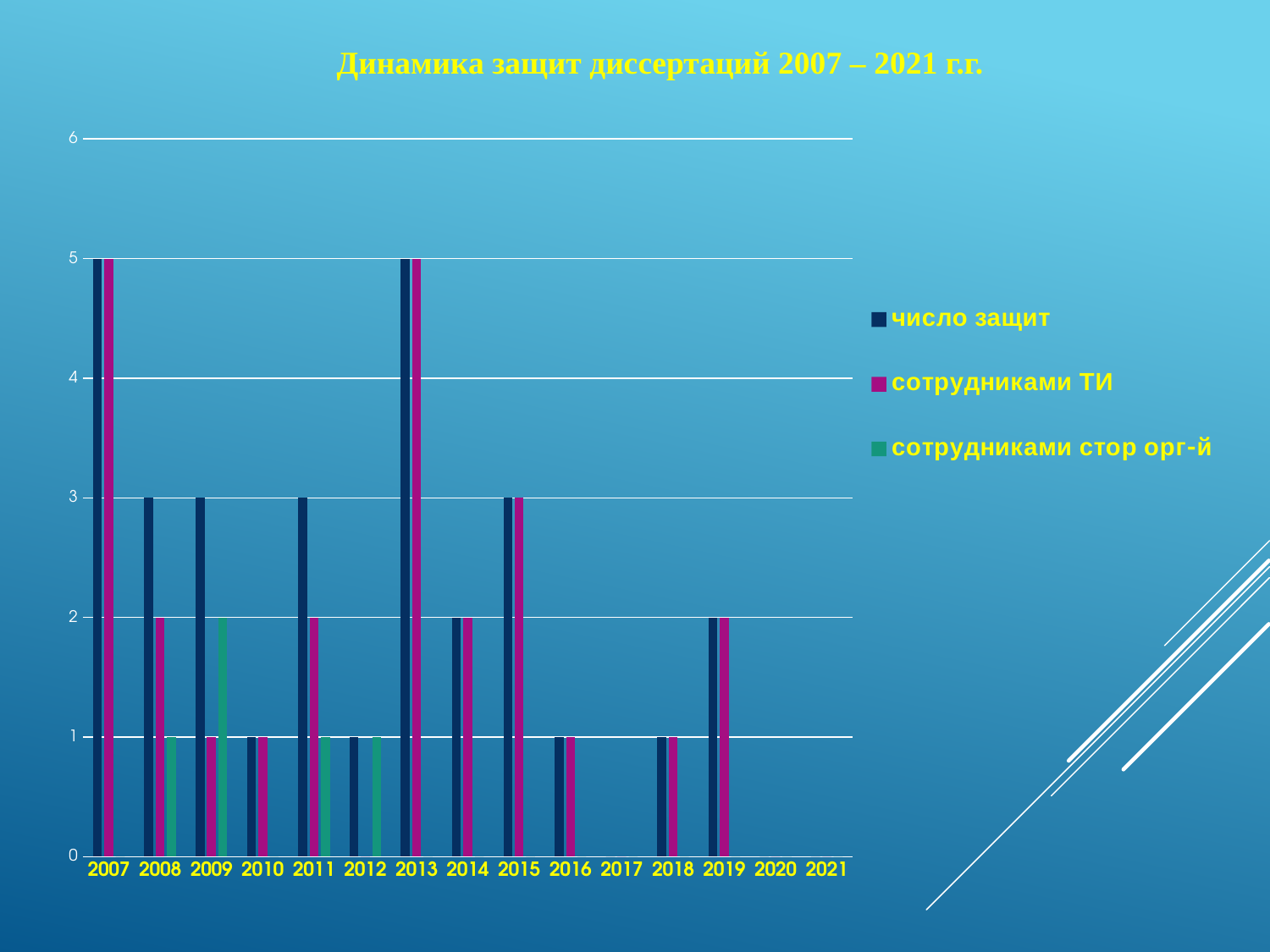

Динамика защит диссертаций 2007 – 2021 г.г.

### Chart

| Category | число защит | сотрудниками ТИ | сотрудниками стор орг-й |
|---|---|---|---|
| 2007 | 5.0 | 5.0 | 0.0 |
| 2008 | 3.0 | 2.0 | 1.0 |
| 2009 | 3.0 | 1.0 | 2.0 |
| 2010 | 1.0 | 1.0 | 0.0 |
| 2011 | 3.0 | 2.0 | 1.0 |
| 2012 | 1.0 | 0.0 | 1.0 |
| 2013 | 5.0 | 5.0 | 0.0 |
| 2014 | 2.0 | 2.0 | 0.0 |
| 2015 | 3.0 | 3.0 | 0.0 |
| 2016 | 1.0 | 1.0 | 0.0 |
| 2017 | 0.0 | 0.0 | 0.0 |
| 2018 | 1.0 | 1.0 | 0.0 |
| 2019 | 2.0 | 2.0 | 0.0 |
| 2020 | 0.0 | 0.0 | 0.0 |
| 2021 | 0.0 | 0.0 | 0.0 |